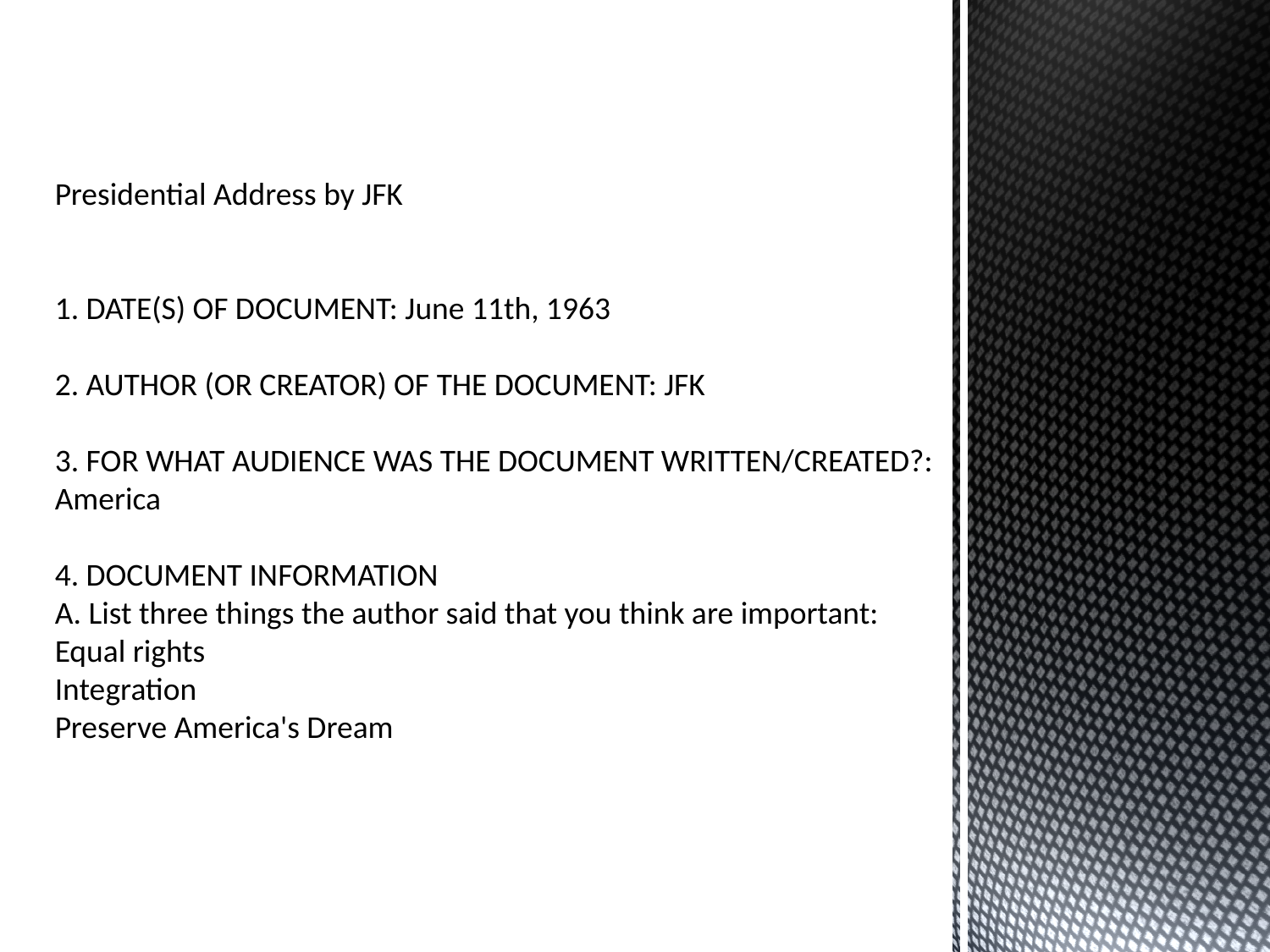

Presidential Address by JFK

1. DATE(S) OF DOCUMENT: June 11th, 1963

2. AUTHOR (OR CREATOR) OF THE DOCUMENT: JFK

3. FOR WHAT AUDIENCE WAS THE DOCUMENT WRITTEN/CREATED?: America

4. DOCUMENT INFORMATION
A. List three things the author said that you think are important:
Equal rights
Integration
Preserve America's Dream